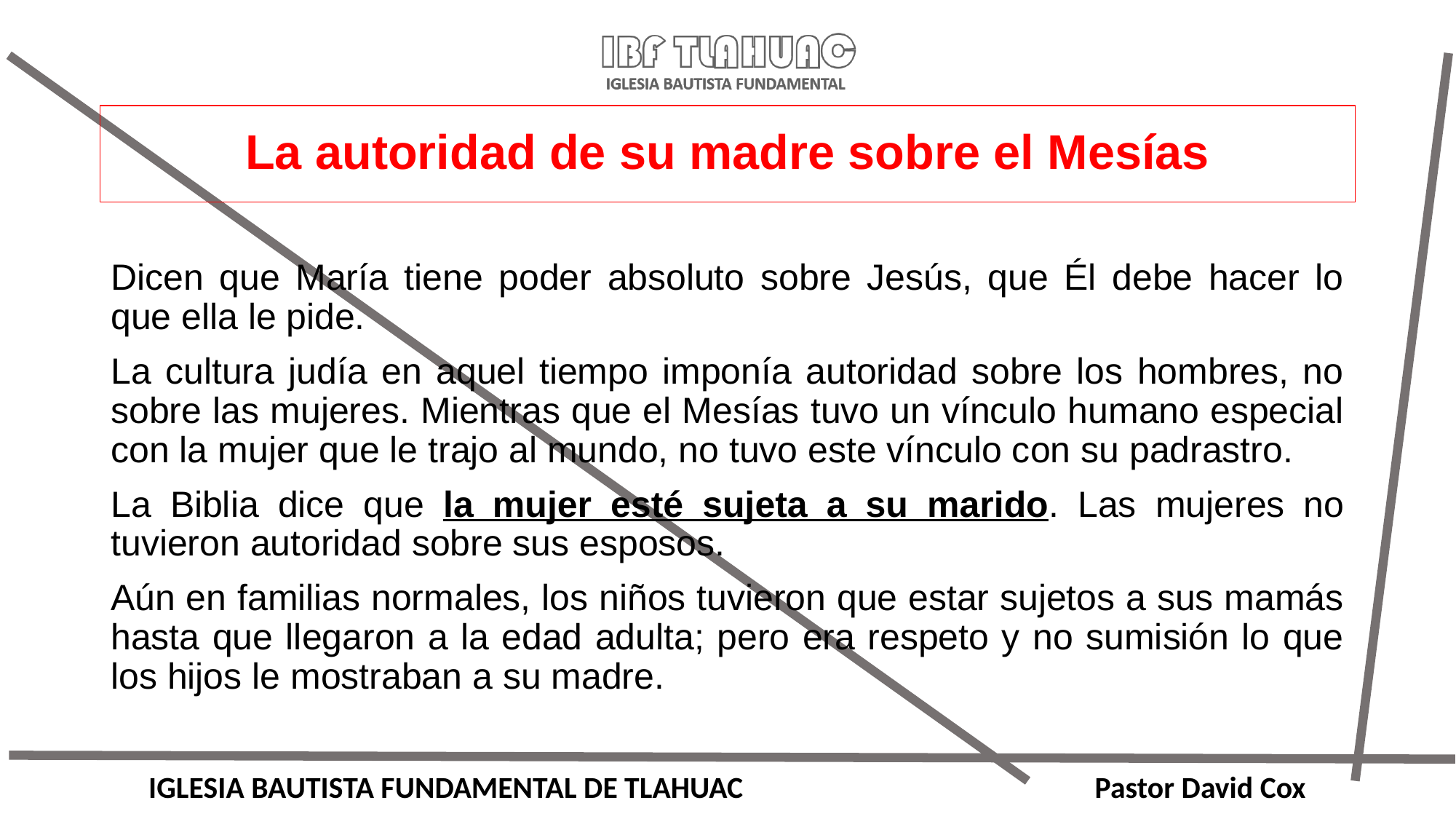

# La autoridad de su madre sobre el Mesías
Dicen que María tiene poder absoluto sobre Jesús, que Él debe hacer lo que ella le pide.
La cultura judía en aquel tiempo imponía autoridad sobre los hombres, no sobre las mujeres. Mientras que el Mesías tuvo un vínculo humano especial con la mujer que le trajo al mundo, no tuvo este vínculo con su padrastro.
La Biblia dice que la mujer esté sujeta a su marido. Las mujeres no tuvieron autoridad sobre sus esposos.
Aún en familias normales, los niños tuvieron que estar sujetos a sus mamás hasta que llegaron a la edad adulta; pero era respeto y no sumisión lo que los hijos le mostraban a su madre.
IGLESIA BAUTISTA FUNDAMENTAL DE TLAHUAC                                                   Pastor David Cox